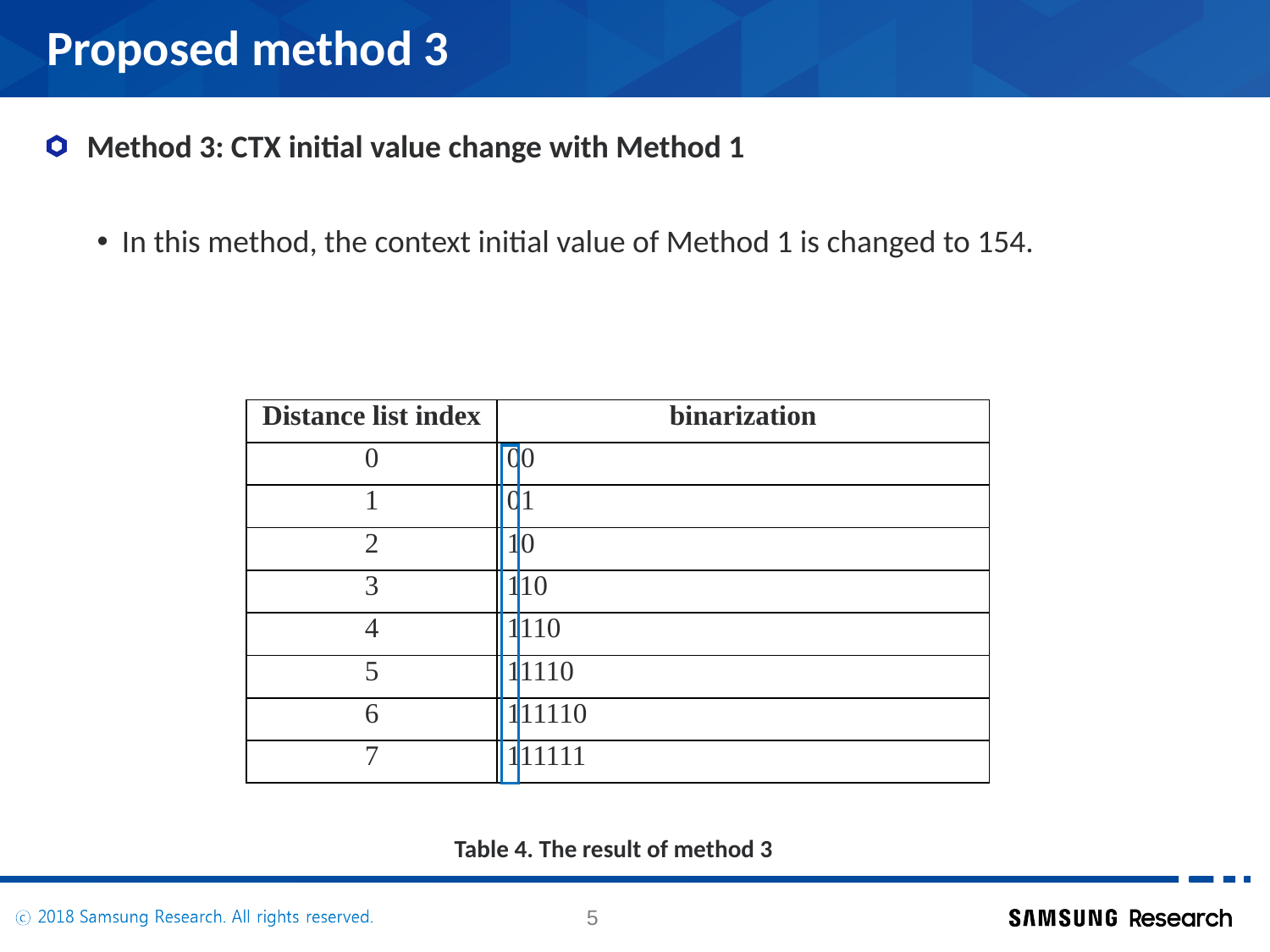

# Proposed method 3
Method 3: CTX initial value change with Method 1

In this method, the context initial value of Method 1 is changed to 154.

| Distance list index | binarization |
| --- | --- |
| 0 | 00 |
| 1 | 01 |
| 2 | 10 |
| 3 | 110 |
| 4 | 1110 |
| 5 | 11110 |
| 6 | 111110 |
| 7 | 111111 |

Table 4. The result of method 3